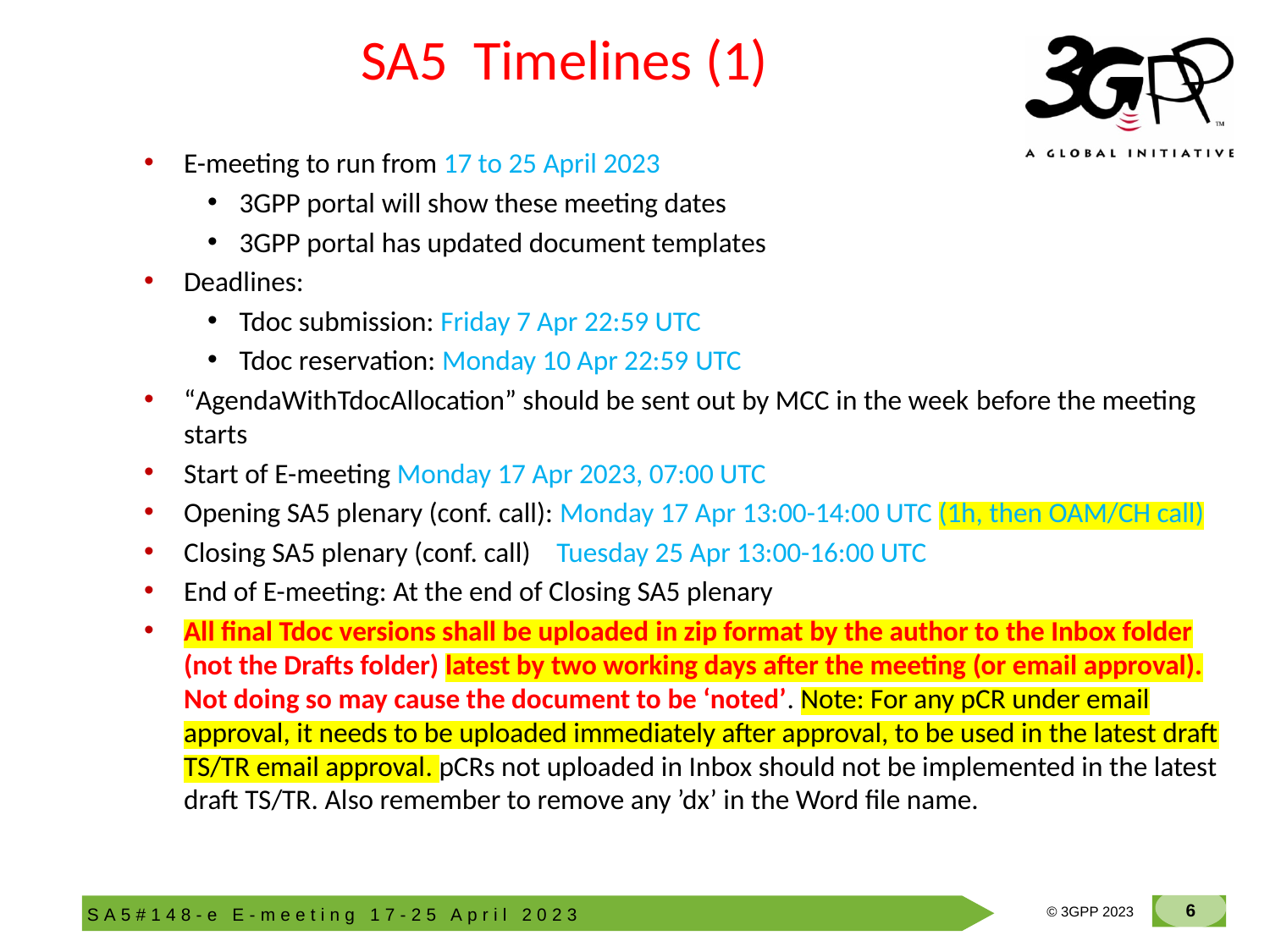

# SA5  Timelines (1)
E-meeting to run from 17 to 25 April 2023
3GPP portal will show these meeting dates
3GPP portal has updated document templates
Deadlines:
Tdoc submission: Friday 7 Apr 22:59 UTC
Tdoc reservation: Monday 10 Apr 22:59 UTC
“AgendaWithTdocAllocation” should be sent out by MCC in the week before the meeting starts
Start of E-meeting Monday 17 Apr 2023, 07:00 UTC
Opening SA5 plenary (conf. call): Monday 17 Apr 13:00-14:00 UTC (1h, then OAM/CH call)
Closing SA5 plenary (conf. call)    Tuesday 25 Apr 13:00-16:00 UTC
End of E-meeting: At the end of Closing SA5 plenary
All final Tdoc versions shall be uploaded in zip format by the author to the Inbox folder (not the Drafts folder) latest by two working days after the meeting (or email approval). Not doing so may cause the document to be ‘noted’. Note: For any pCR under email approval, it needs to be uploaded immediately after approval, to be used in the latest draft TS/TR email approval. pCRs not uploaded in Inbox should not be implemented in the latest draft TS/TR. Also remember to remove any ’dx’ in the Word file name.